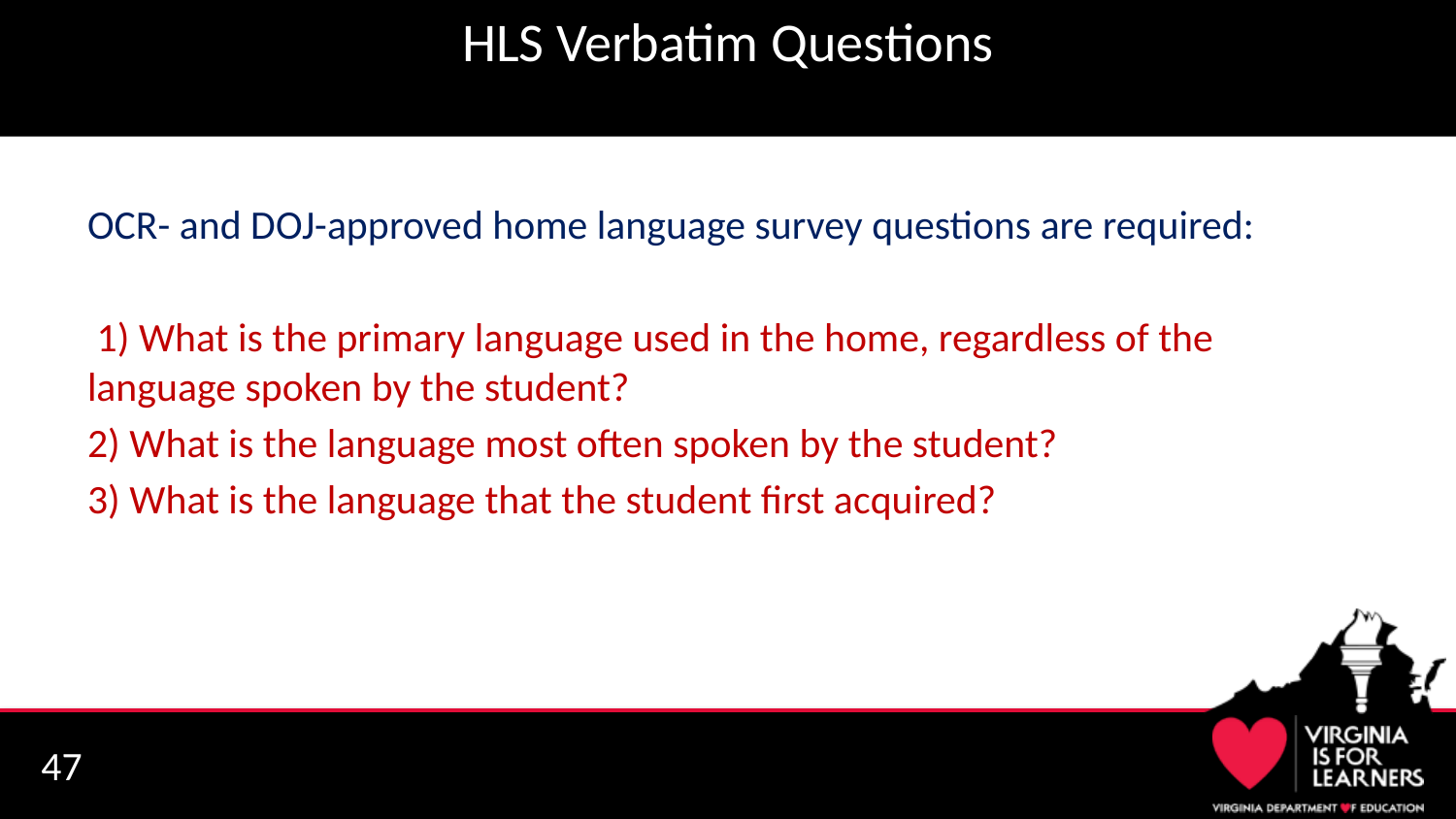

# HLS Verbatim Questions
OCR- and DOJ-approved home language survey questions are required:

 1) What is the primary language used in the home, regardless of the language spoken by the student?
2) What is the language most often spoken by the student?
3) What is the language that the student first acquired?